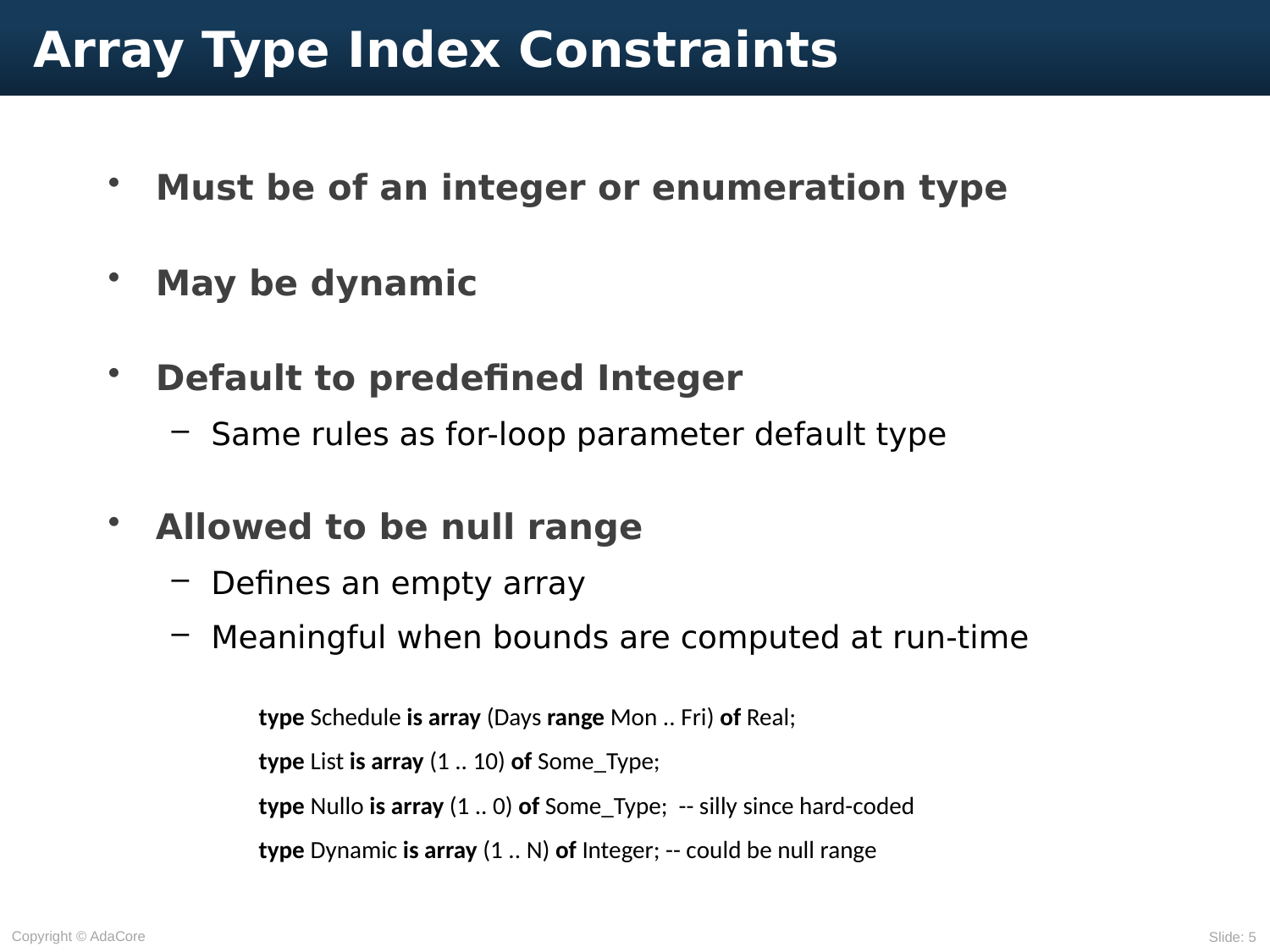

# Array Type Index Constraints
Must be of an integer or enumeration type
May be dynamic
Default to predefined Integer
Same rules as for-loop parameter default type
Allowed to be null range
Defines an empty array
Meaningful when bounds are computed at run-time
type Schedule is array (Days range Mon .. Fri) of Real;
type List is array (1 .. 10) of Some_Type;
type Nullo is array (1 .. 0) of Some_Type;  -- silly since hard-coded
type Dynamic is array (1 .. N) of Integer; -- could be null range